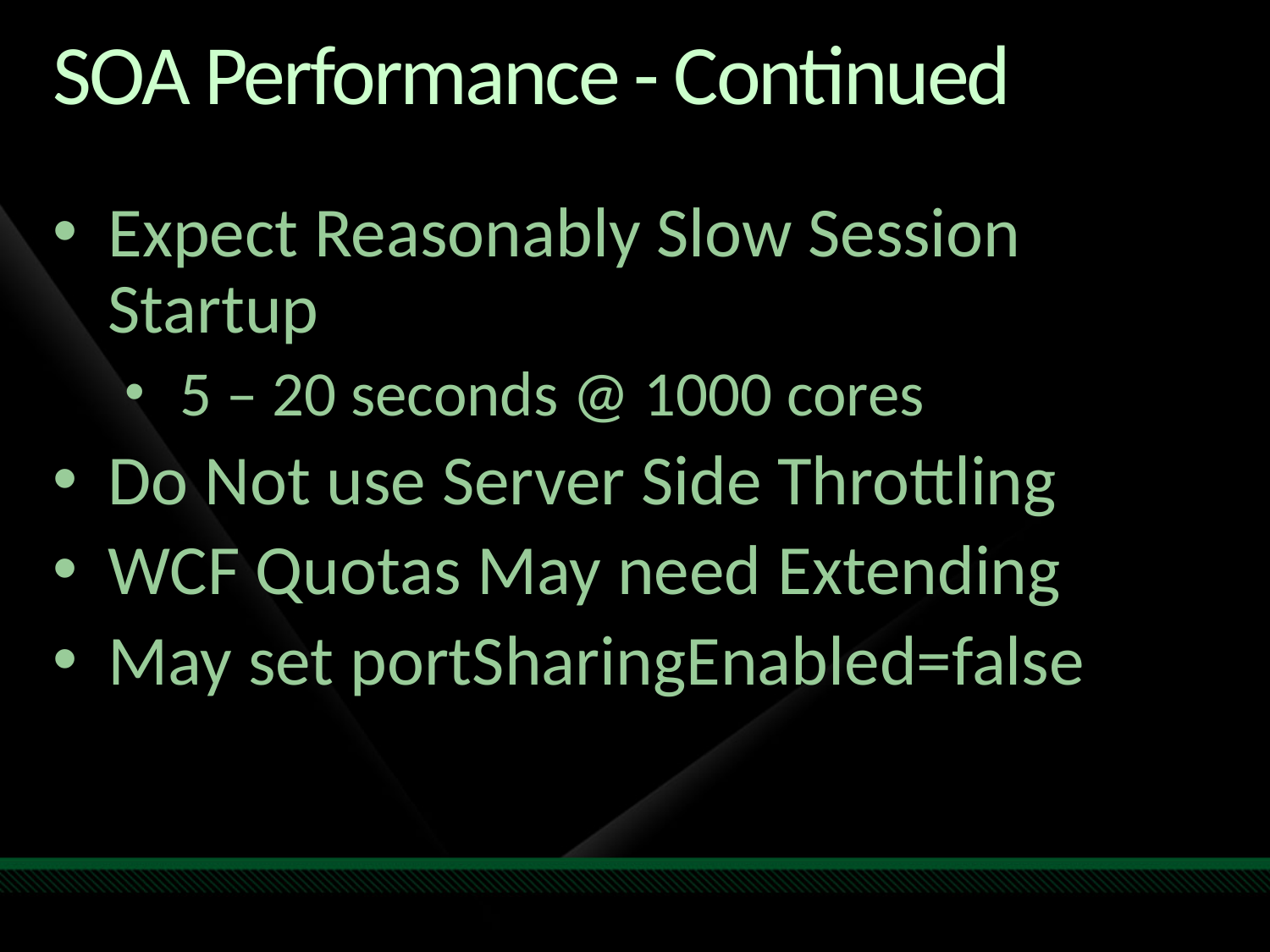

# SOA Performance - Continued
Expect Reasonably Slow Session Startup
5 – 20 seconds @ 1000 cores
Do Not use Server Side Throttling
WCF Quotas May need Extending
May set portSharingEnabled=false